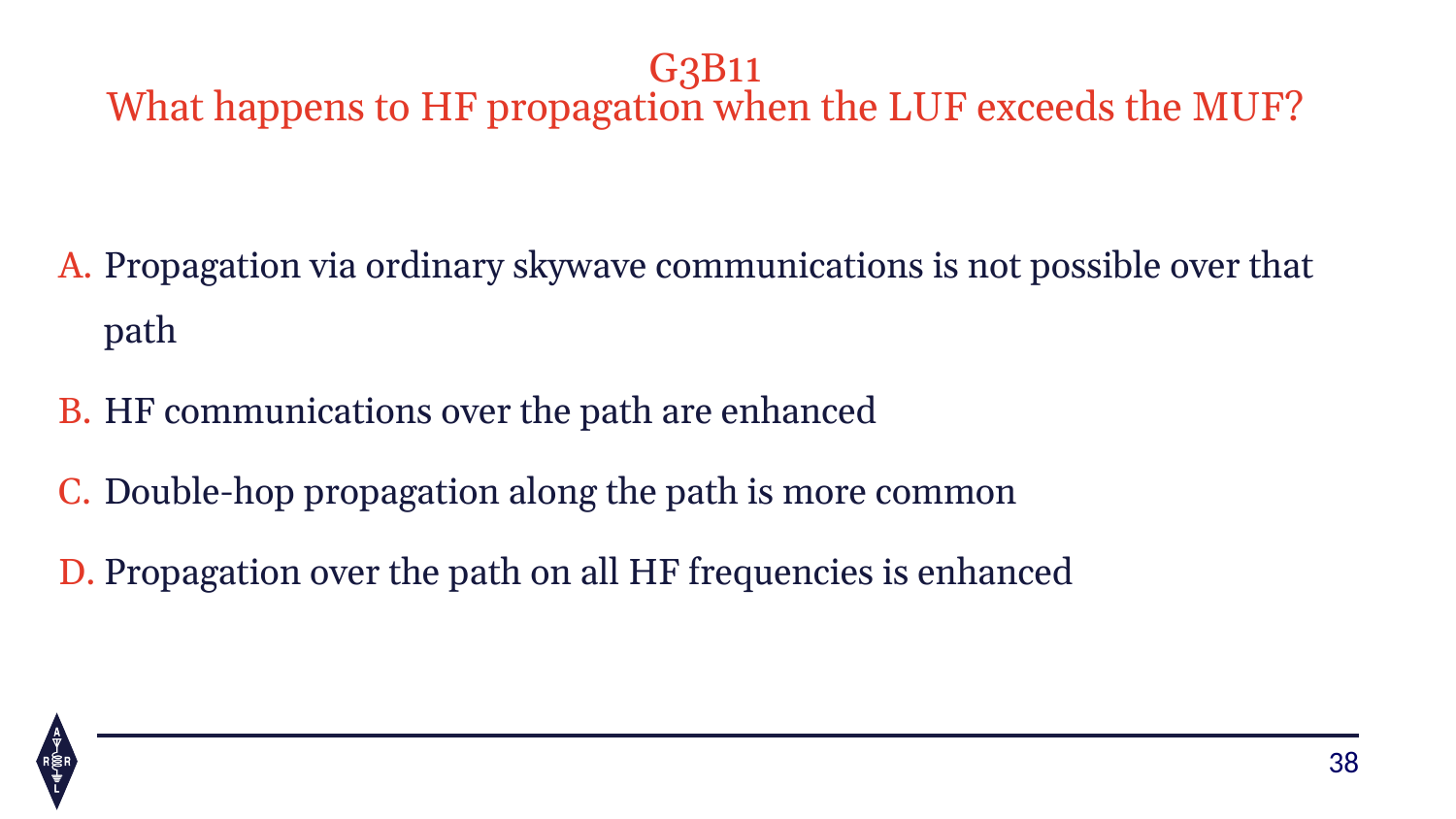

G3B11
What happens to HF propagation when the LUF exceeds the MUF?
Propagation via ordinary skywave communications is not possible over that path
HF communications over the path are enhanced
Double-hop propagation along the path is more common
Propagation over the path on all HF frequencies is enhanced
38